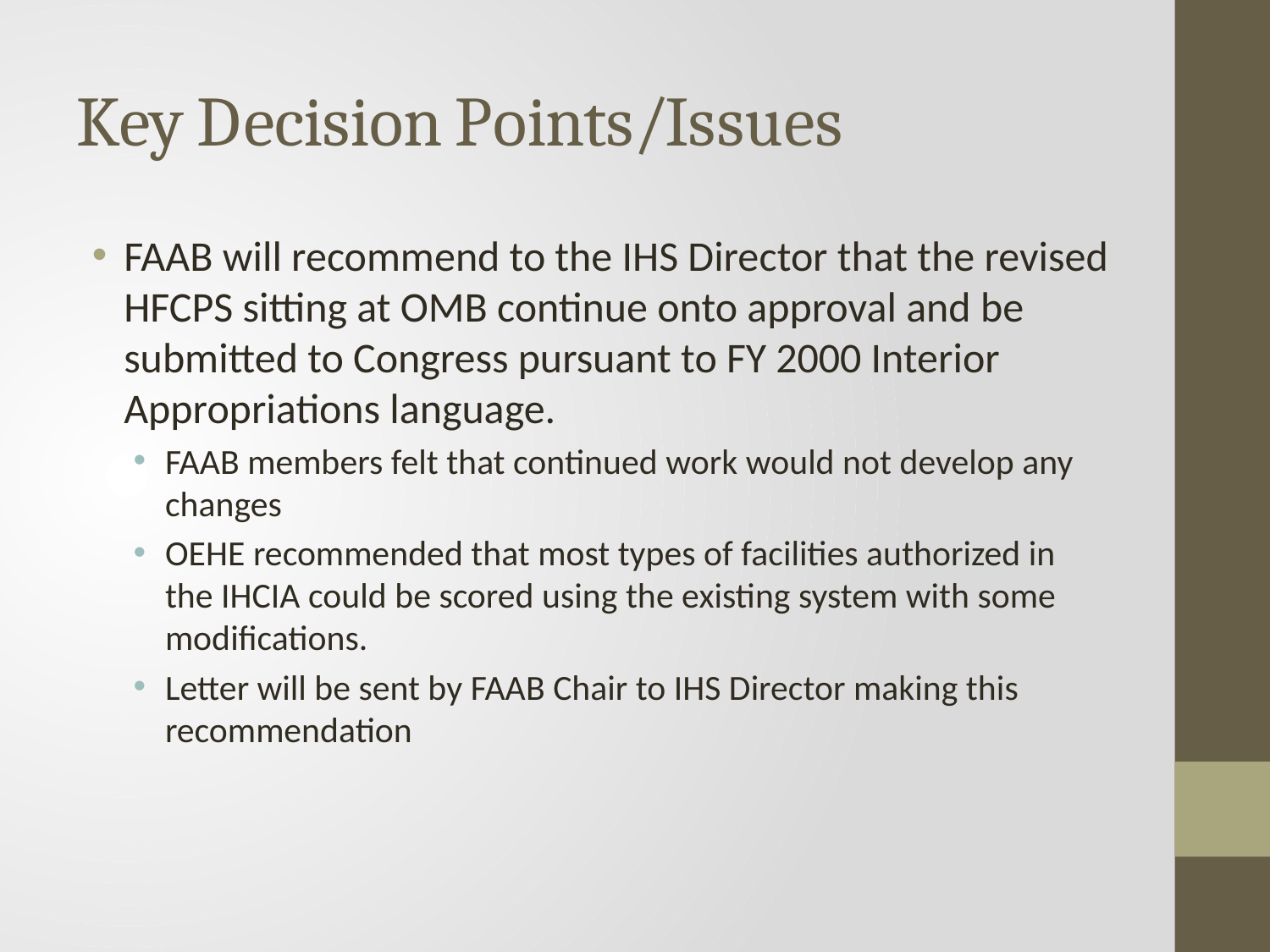

# Key Decision Points/Issues
FAAB will recommend to the IHS Director that the revised HFCPS sitting at OMB continue onto approval and be submitted to Congress pursuant to FY 2000 Interior Appropriations language.
FAAB members felt that continued work would not develop any changes
OEHE recommended that most types of facilities authorized in the IHCIA could be scored using the existing system with some modifications.
Letter will be sent by FAAB Chair to IHS Director making this recommendation